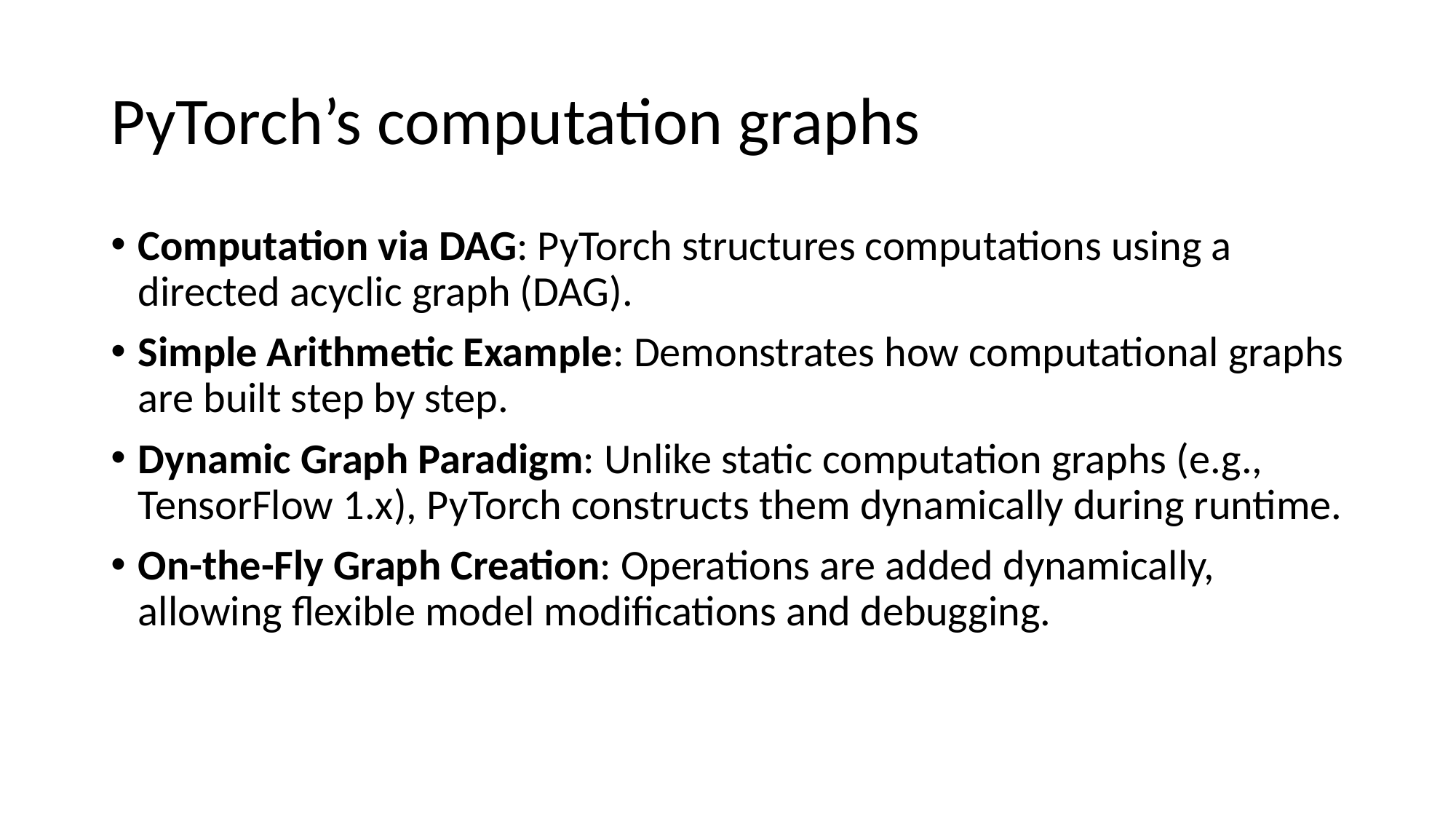

# PyTorch’s computation graphs
Computation via DAG: PyTorch structures computations using a directed acyclic graph (DAG).
Simple Arithmetic Example: Demonstrates how computational graphs are built step by step.
Dynamic Graph Paradigm: Unlike static computation graphs (e.g., TensorFlow 1.x), PyTorch constructs them dynamically during runtime.
On-the-Fly Graph Creation: Operations are added dynamically, allowing flexible model modifications and debugging.